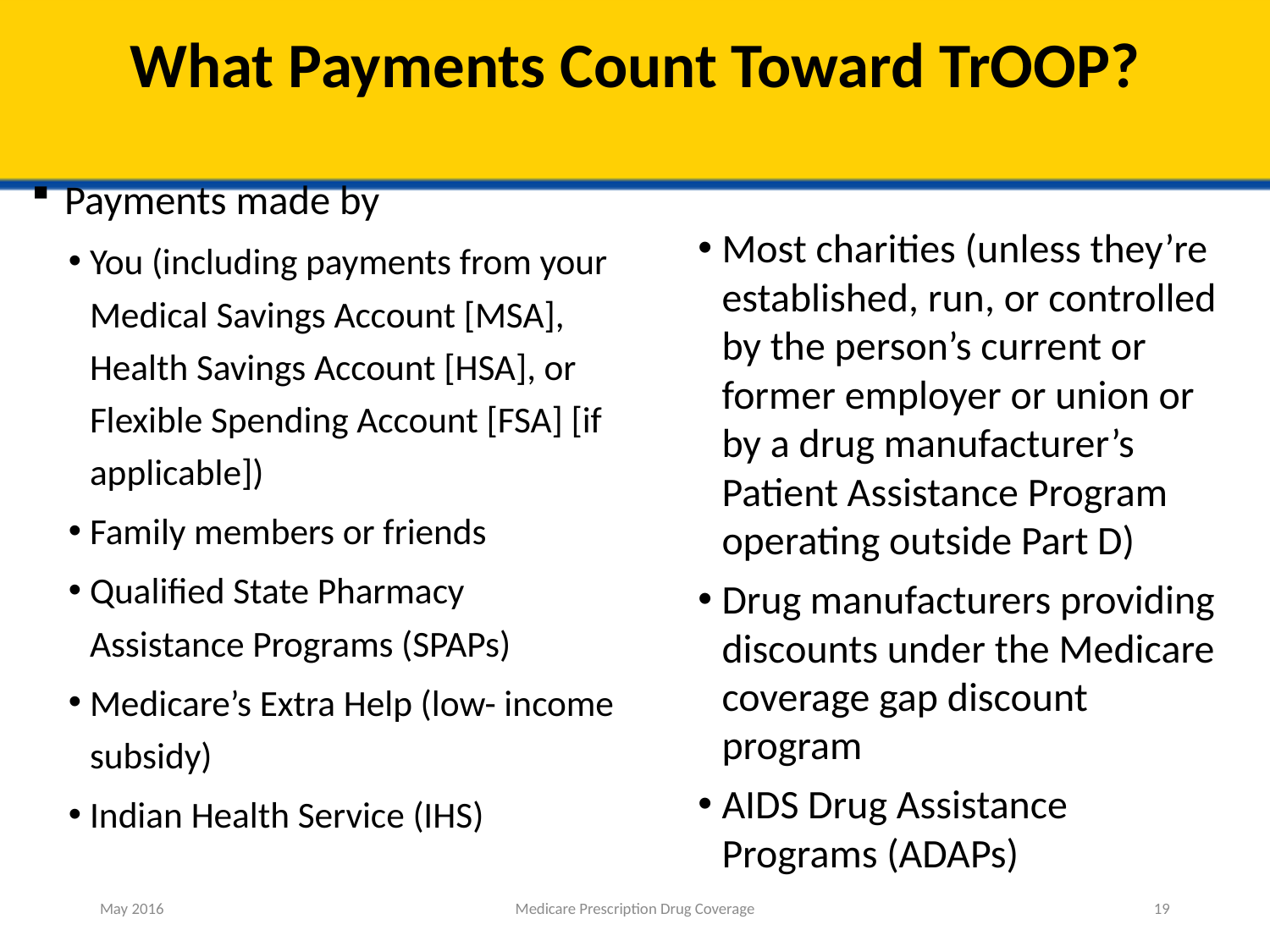

# What Payments Count Toward TrOOP?
Payments made by
You (including payments from your Medical Savings Account [MSA], Health Savings Account [HSA], or Flexible Spending Account [FSA] [if applicable])
Family members or friends
Qualified State Pharmacy Assistance Programs (SPAPs)
Medicare’s Extra Help (low- income subsidy)
Indian Health Service (IHS)

Most charities (unless they’re established, run, or controlled by the person’s current or former employer or union or by a drug manufacturer’s Patient Assistance Program operating outside Part D)
Drug manufacturers providing discounts under the Medicare coverage gap discount program
AIDS Drug Assistance Programs (ADAPs)
May 2016
Medicare Prescription Drug Coverage
19